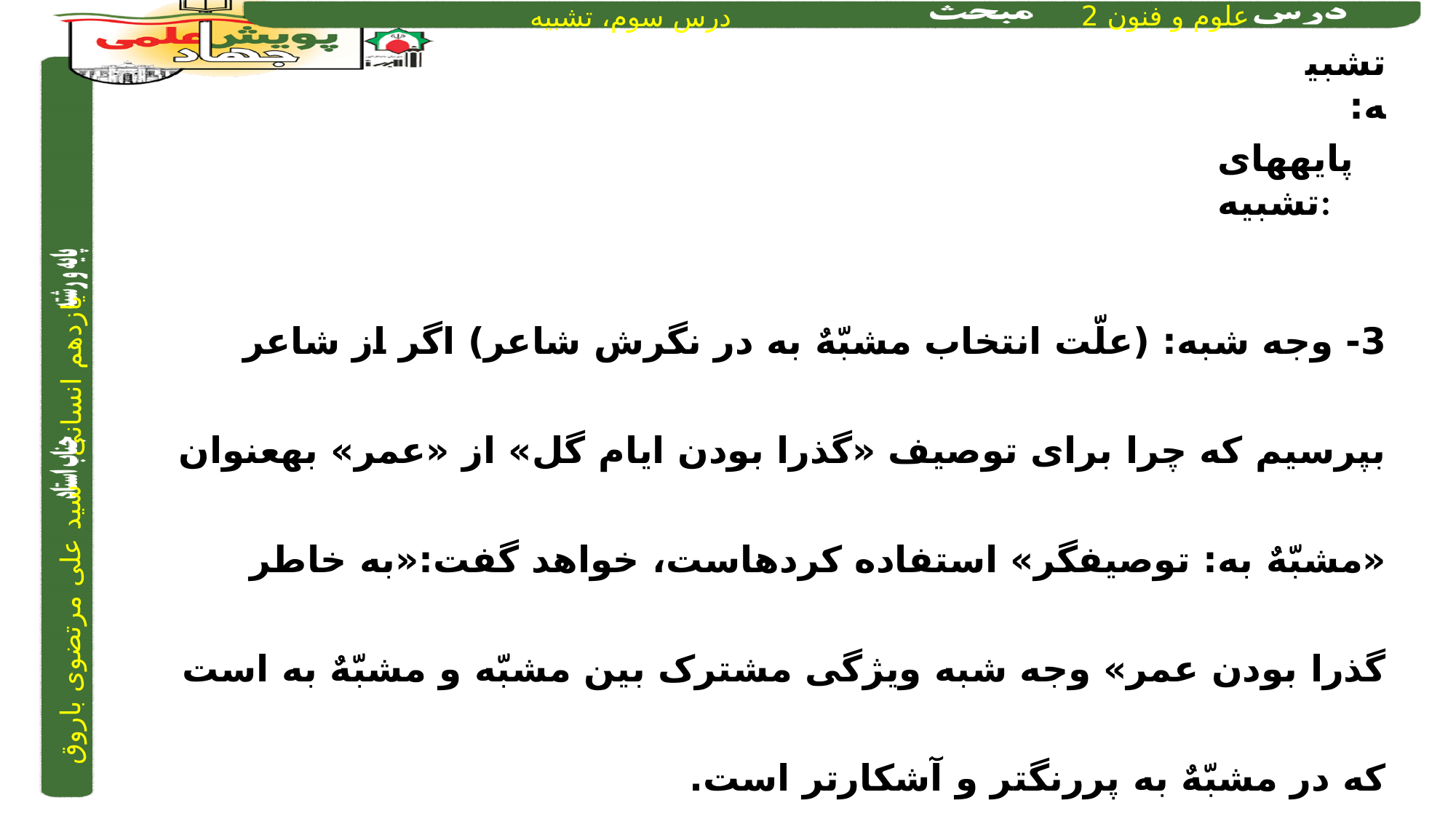

تشبیه:
پایه­های تشبیه:
3- وجه شبه: (علّت انتخاب مشبّهٌ به در نگرش شاعر) اگر از شاعر بپرسیم که چرا برای توصیف «گذرا بودن ایام گل» از «عمر» به­عنوان «مشبّهٌ به: توصیفگر» استفاده کرده­است، خواهد گفت:«به خاطر گذرا بودن عمر» وجه شبه ویژگی مشترک بین مشبّه و مشبّهٌ به است که در مشبّهٌ به پررنگ­تر و آشکارتر است.